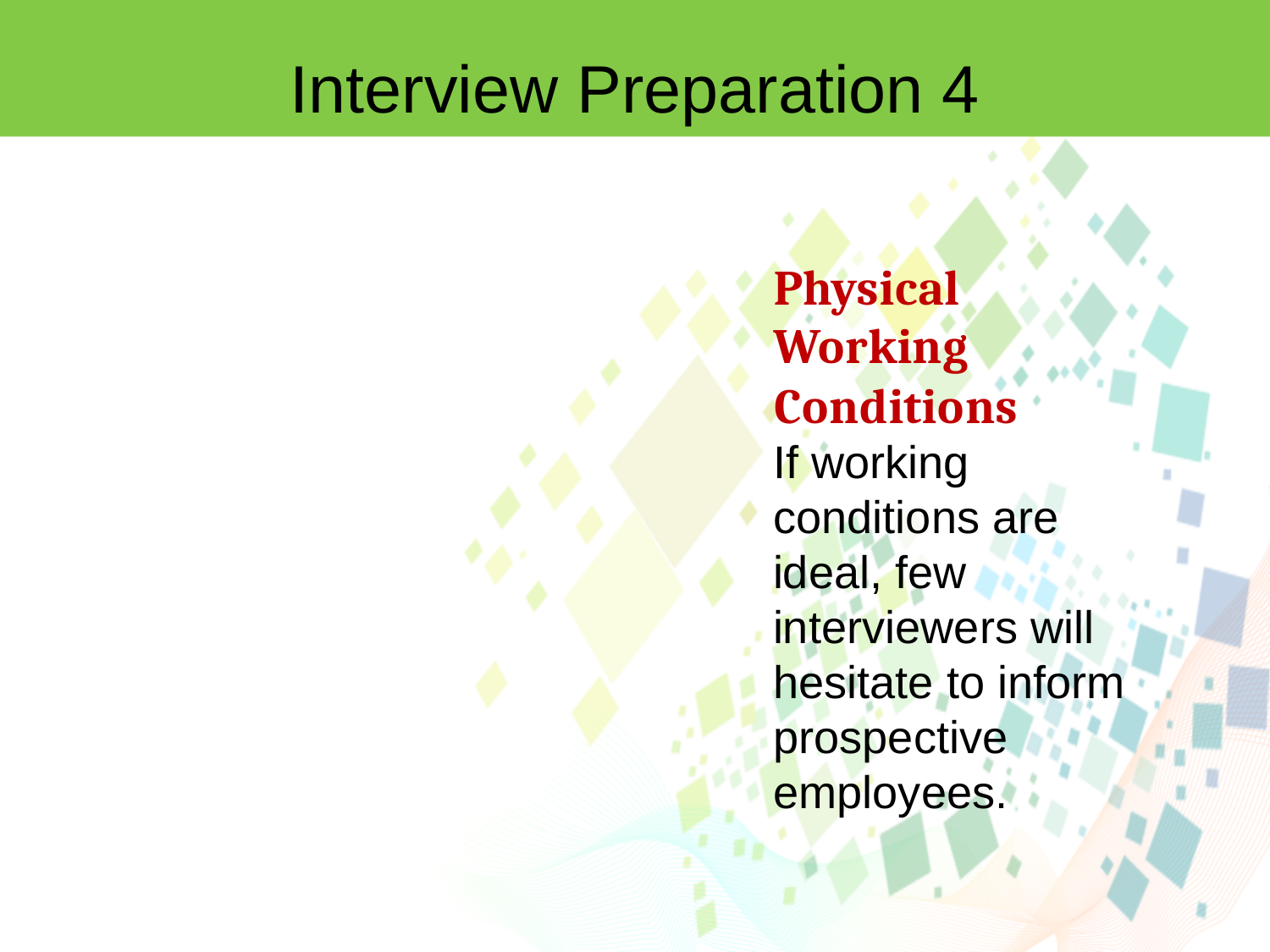

Interview Preparation 4
Physical Working Conditions
If working conditions are ideal, few interviewers will hesitate to inform prospective
employees.